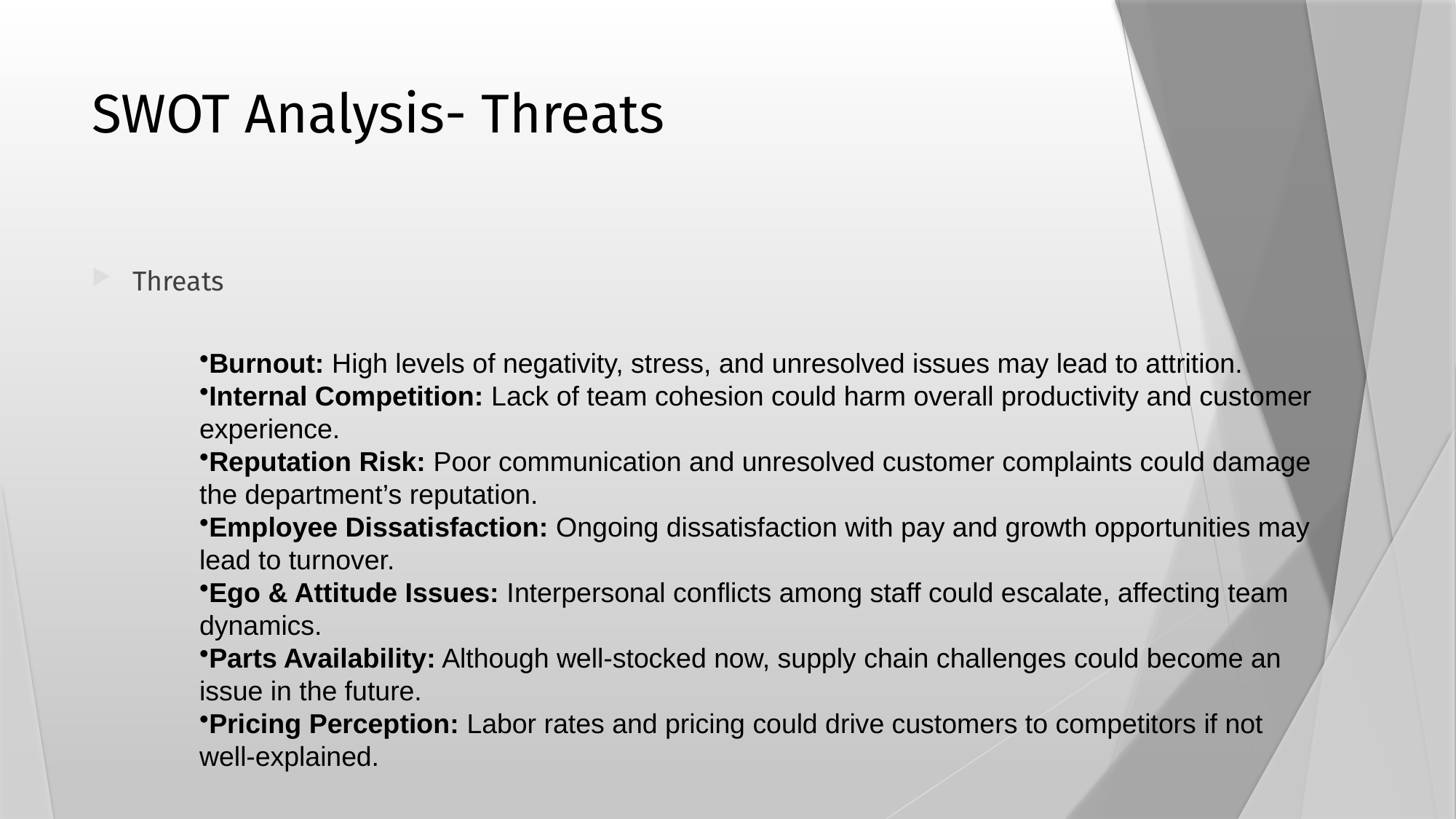

# SWOT Analysis- Threats
Threats

Burnout: High levels of negativity, stress, and unresolved issues may lead to attrition.
Internal Competition: Lack of team cohesion could harm overall productivity and customer experience.
Reputation Risk: Poor communication and unresolved customer complaints could damage the department’s reputation.
Employee Dissatisfaction: Ongoing dissatisfaction with pay and growth opportunities may lead to turnover.
Ego & Attitude Issues: Interpersonal conflicts among staff could escalate, affecting team dynamics.
Parts Availability: Although well-stocked now, supply chain challenges could become an issue in the future.
Pricing Perception: Labor rates and pricing could drive customers to competitors if not well-explained.